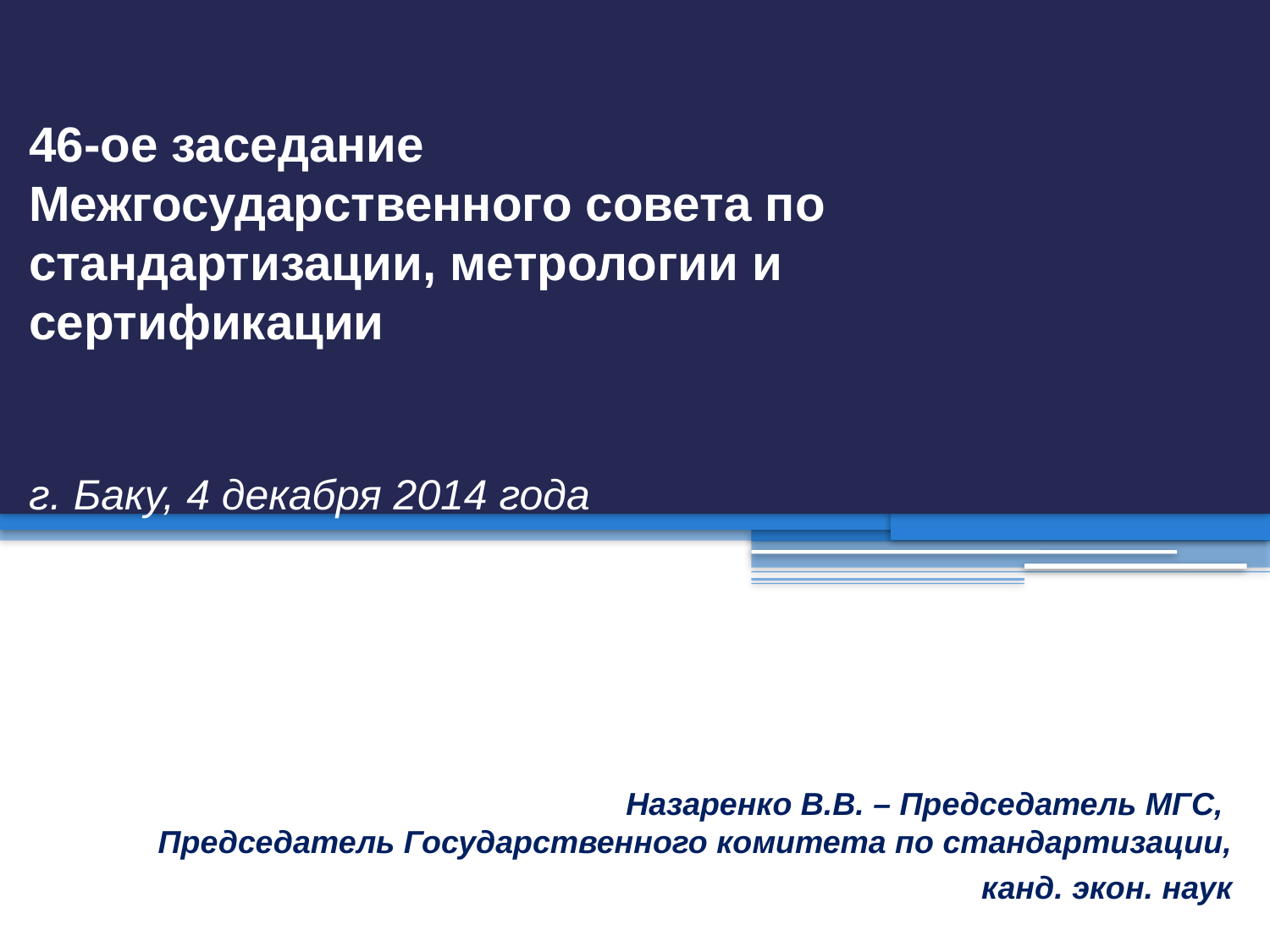

46-ое заседание
Межгосударственного совета по стандартизации, метрологии и сертификации

г. Баку, 4 декабря 2014 года
Назаренко В.В. – Председатель МГС,
Председатель Государственного комитета по стандартизации,
канд. экон. наук